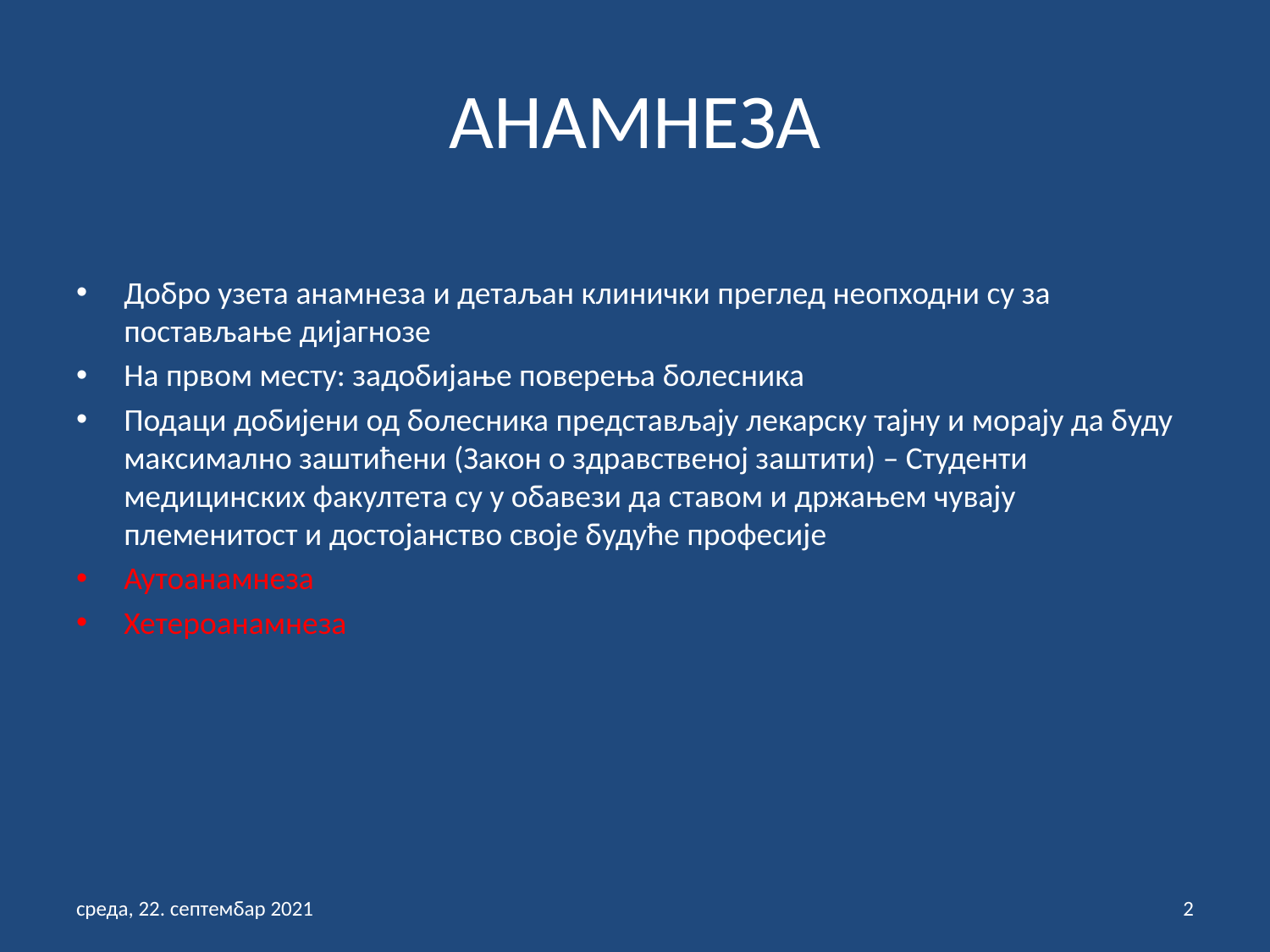

# АНАМНЕЗА
Добро узета анамнеза и детаљан клинички преглед неопходни су за постављање дијагнозе
На првом месту: задобијање поверења болесника
Подаци добијени од болесника представљају лекарску тајну и морају да буду максимално заштићени (Закон о здравственој заштити) – Студенти медицинских факултета су у обавези да ставом и држањем чувају племенитост и достојанство своје будуће професије
Аутоанамнеза
Хетероанамнеза
среда, 22. септембар 2021
2